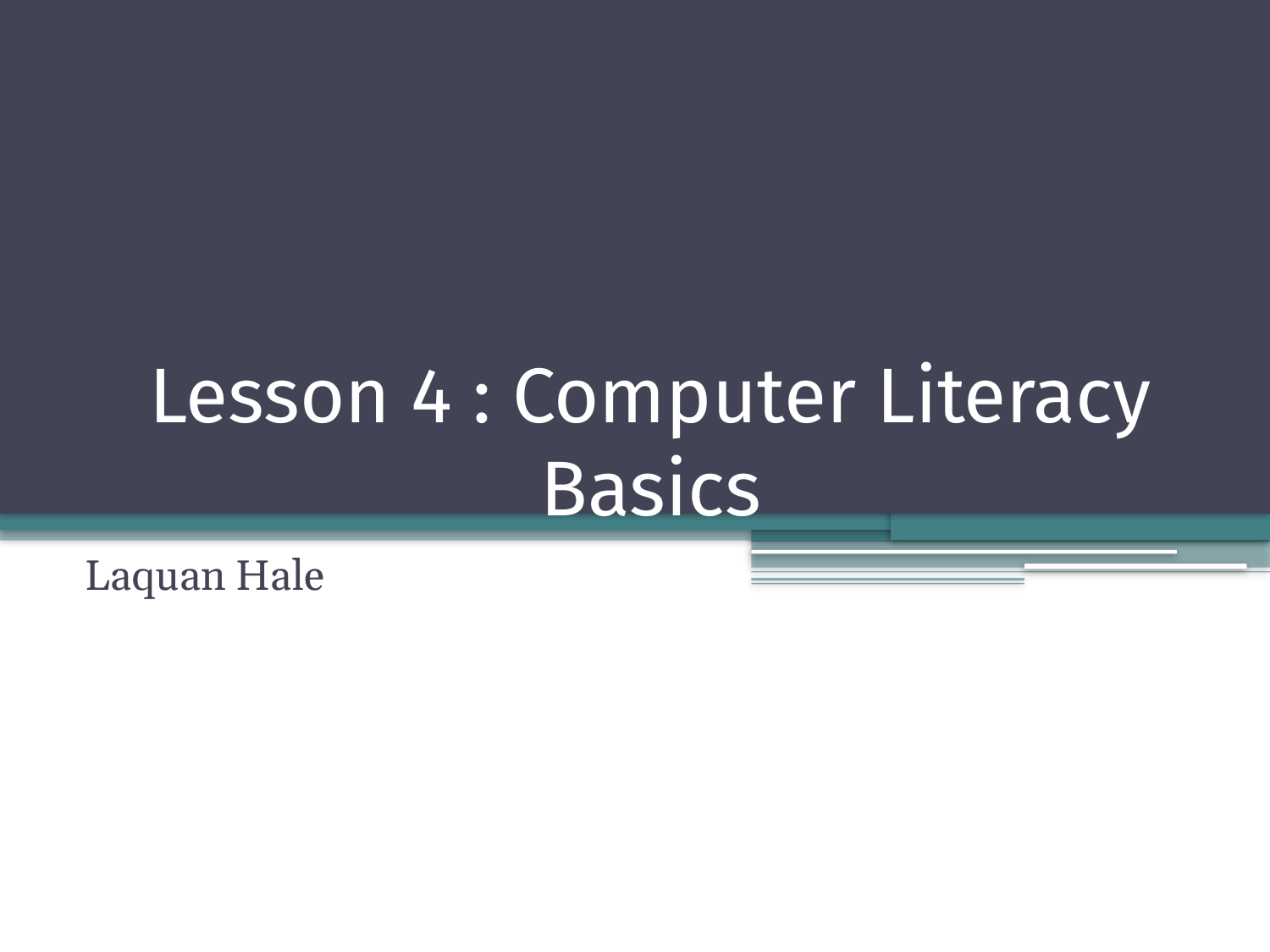

# Lesson 4 : Computer Literacy Basics
Laquan Hale